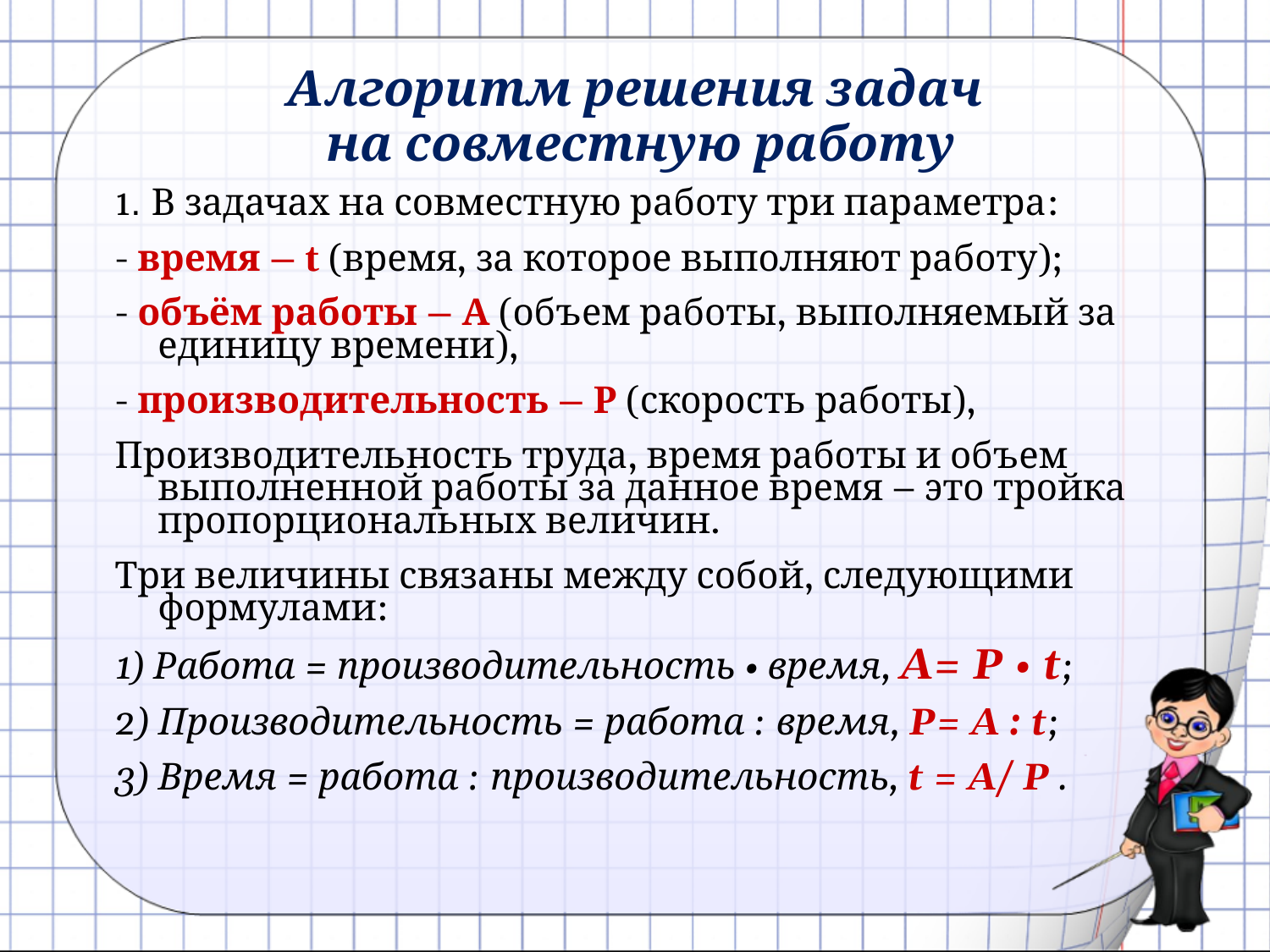

# Алгоритм решения задач на совместную работу
1. В задачах на совместную работу три параметра:
- время – t (время, за которое выполняют работу);
- объём работы – А (объем работы, выполняемый за единицу времени),
- производительность – Р (скорость работы),
Производительность труда, время работы и объем выполненной работы за данное время – это тройка пропорциональных величин.
Три величины связаны между собой, следующими формулами:
1) Работа = производительность • время, A= P • t;
2) Производительность = работа : время, P= A : t;
3) Время = работа : производительность, t = A/ P .